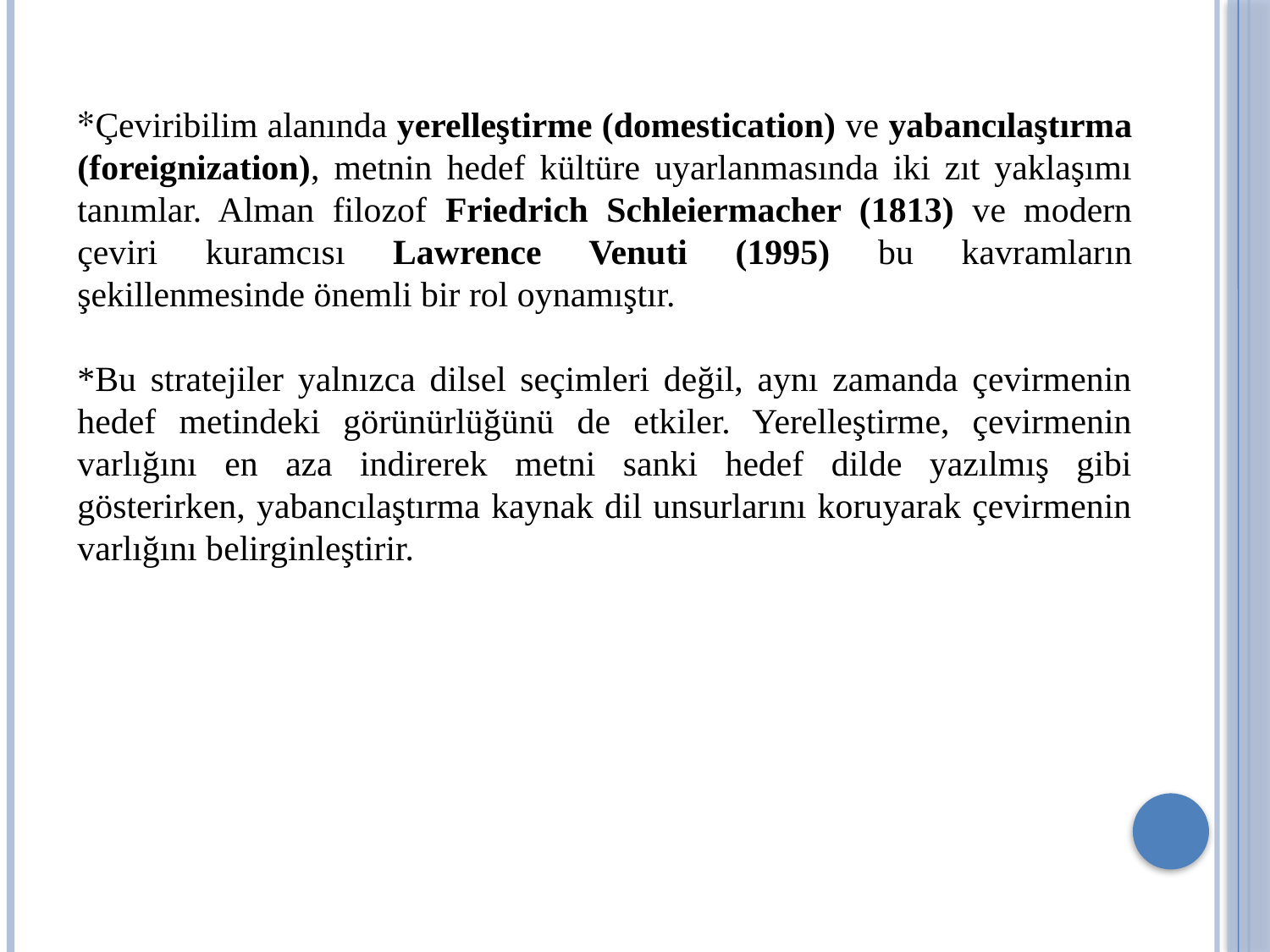

*Çeviribilim alanında yerelleştirme (domestication) ve yabancılaştırma (foreignization), metnin hedef kültüre uyarlanmasında iki zıt yaklaşımı tanımlar. Alman filozof Friedrich Schleiermacher (1813) ve modern çeviri kuramcısı Lawrence Venuti (1995) bu kavramların şekillenmesinde önemli bir rol oynamıştır.

*Bu stratejiler yalnızca dilsel seçimleri değil, aynı zamanda çevirmenin hedef metindeki görünürlüğünü de etkiler. Yerelleştirme, çevirmenin varlığını en aza indirerek metni sanki hedef dilde yazılmış gibi gösterirken, yabancılaştırma kaynak dil unsurlarını koruyarak çevirmenin varlığını belirginleştirir.